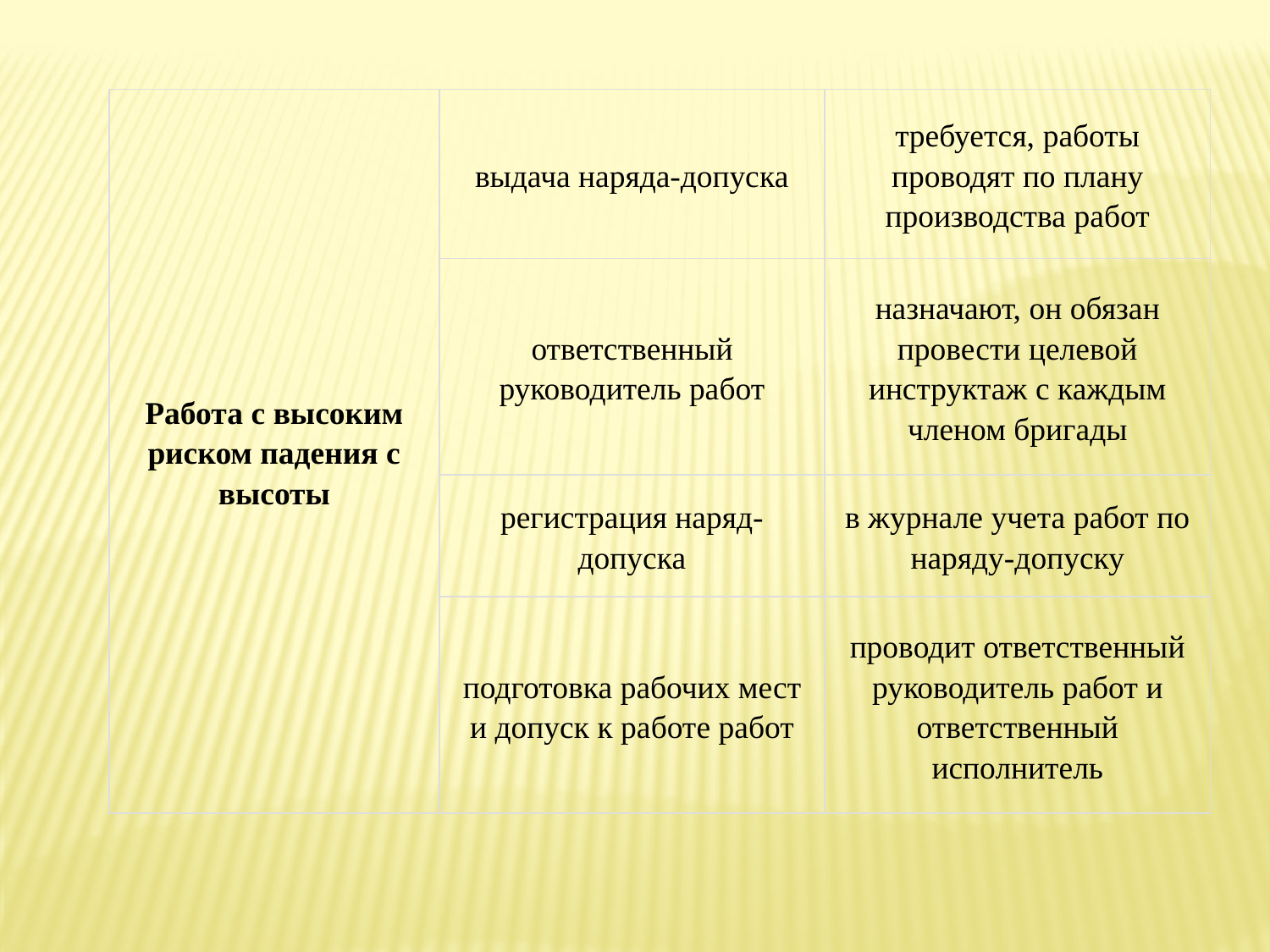

| Работа с высоким риском падения с высоты | выдача наряда-допуска | требуется, работы проводят по плану производства работ |
| --- | --- | --- |
|  | ответственный руководитель работ | назначают, он обязан провести целевой инструктаж с каждым членом бригады |
|  | регистрация наряд-допуска | в журнале учета работ по наряду-допуску |
|  | подготовка рабочих мест и допуск к работе работ | проводит ответственный руководитель работ и ответственный исполнитель |